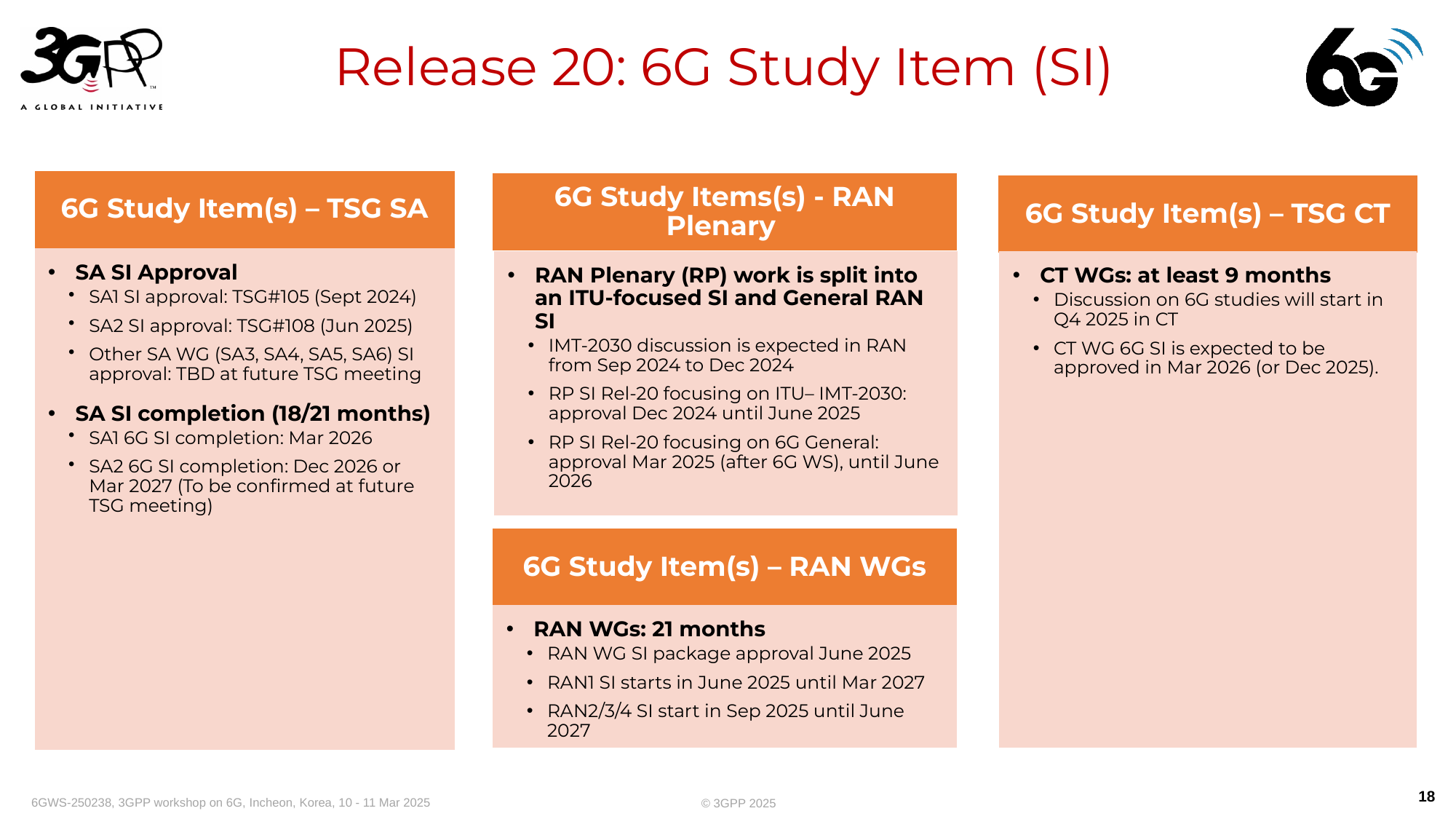

Release 20: 6G Study Item (SI)
6G Study Item(s) – TSG SA
6G Study Items(s) - RAN Plenary
6G Study Item(s) – TSG CT
SA SI Approval
SA1 SI approval: TSG#105 (Sept 2024)
SA2 SI approval: TSG#108 (Jun 2025)
Other SA WG (SA3, SA4, SA5, SA6) SI approval: TBD at future TSG meeting
SA SI completion (18/21 months)
SA1 6G SI completion: Mar 2026
SA2 6G SI completion: Dec 2026 or Mar 2027 (To be confirmed at future TSG meeting)

RAN Plenary (RP) work is split into an ITU-focused SI and General RAN SI
IMT-2030 discussion is expected in RAN from Sep 2024 to Dec 2024
RP SI Rel-20 focusing on ITU– IMT-2030:  approval Dec 2024 until June 2025
RP SI Rel-20 focusing on 6G General: approval Mar 2025 (after 6G WS), until June 2026

CT WGs: at least 9 months
Discussion on 6G studies will start in Q4 2025 in CT
CT WG 6G SI is expected to be approved in Mar 2026 (or Dec 2025).

6G Study Item(s) – RAN WGs
RAN WGs: 21 months
RAN WG SI package approval June 2025
RAN1 SI starts in June 2025 until Mar 2027
RAN2/3/4 SI start in Sep 2025 until June 2027